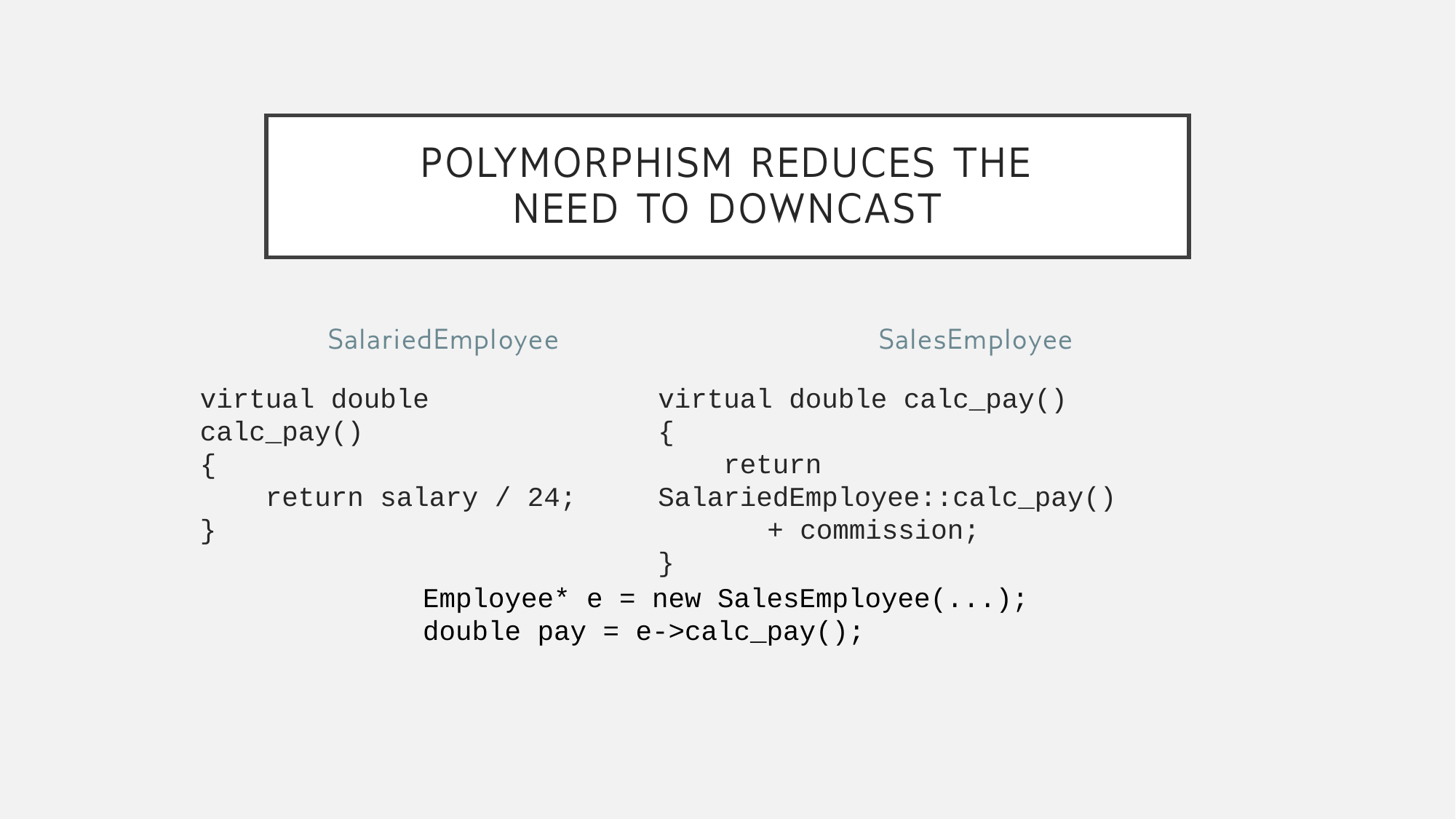

# Polymorphism Reduces the need to downcast
SalariedEmployee
SalesEmployee
virtual double calc_pay()
{
    return salary / 24;
}
virtual double calc_pay()
{
    return SalariedEmployee::calc_pay()
	+ commission;
}
Employee* e = new SalesEmployee(...);
double pay = e->calc_pay();